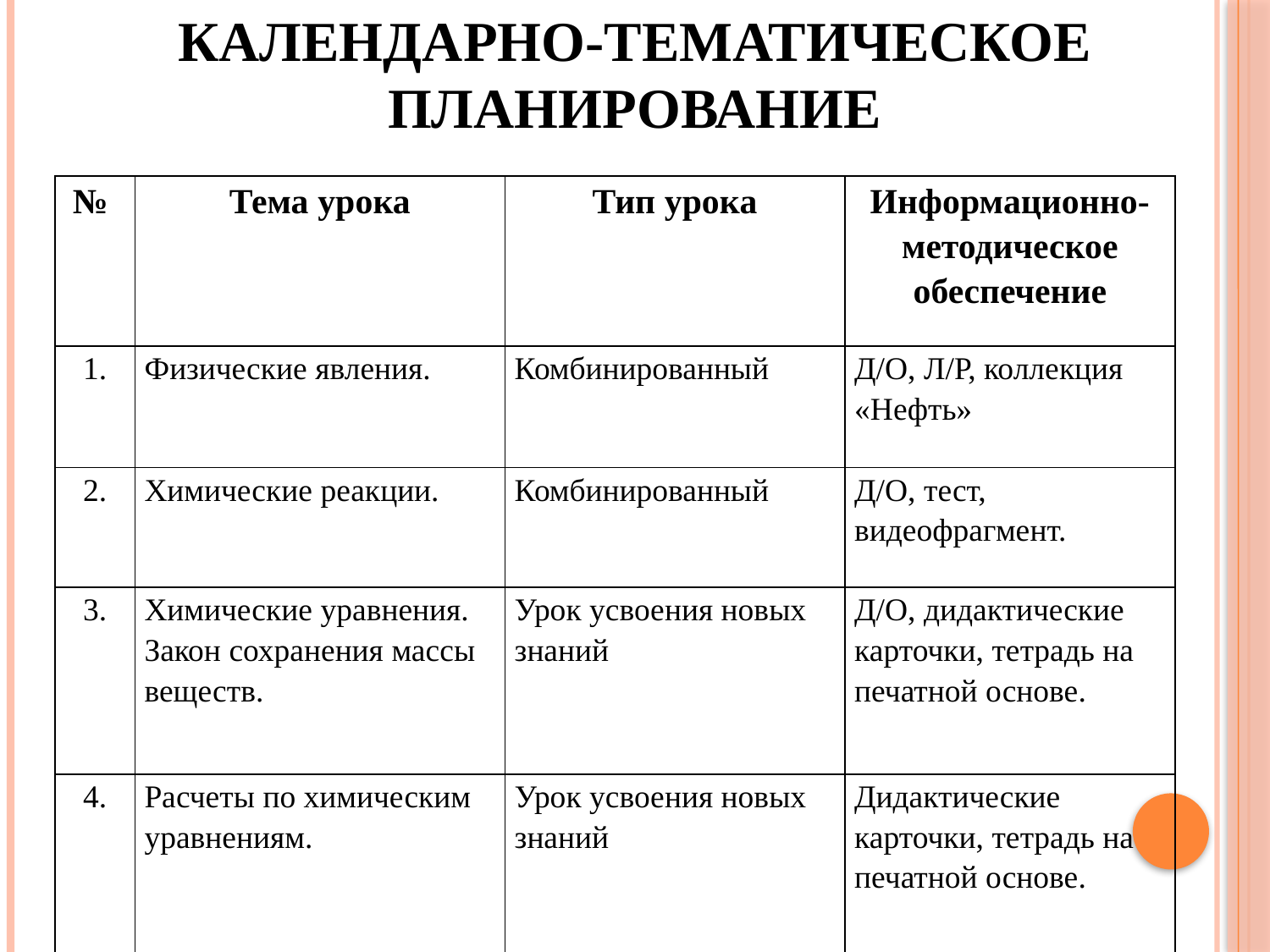

# Календарно-тематическое планирование
| № | Тема урока | Тип урока | Информационно-методическое обеспечение |
| --- | --- | --- | --- |
| 1. | Физические явления. | Комбинированный | Д/О, Л/Р, коллекция «Нефть» |
| 2. | Химические реакции. | Комбинированный | Д/О, тест, видеофрагмент. |
| 3. | Химические уравнения. Закон сохранения массы веществ. | Урок усвоения новых знаний | Д/О, дидактические карточки, тетрадь на печатной основе. |
| 4. | Расчеты по химическим уравнениям. | Урок усвоения новых знаний | Дидактические карточки, тетрадь на печатной основе. |